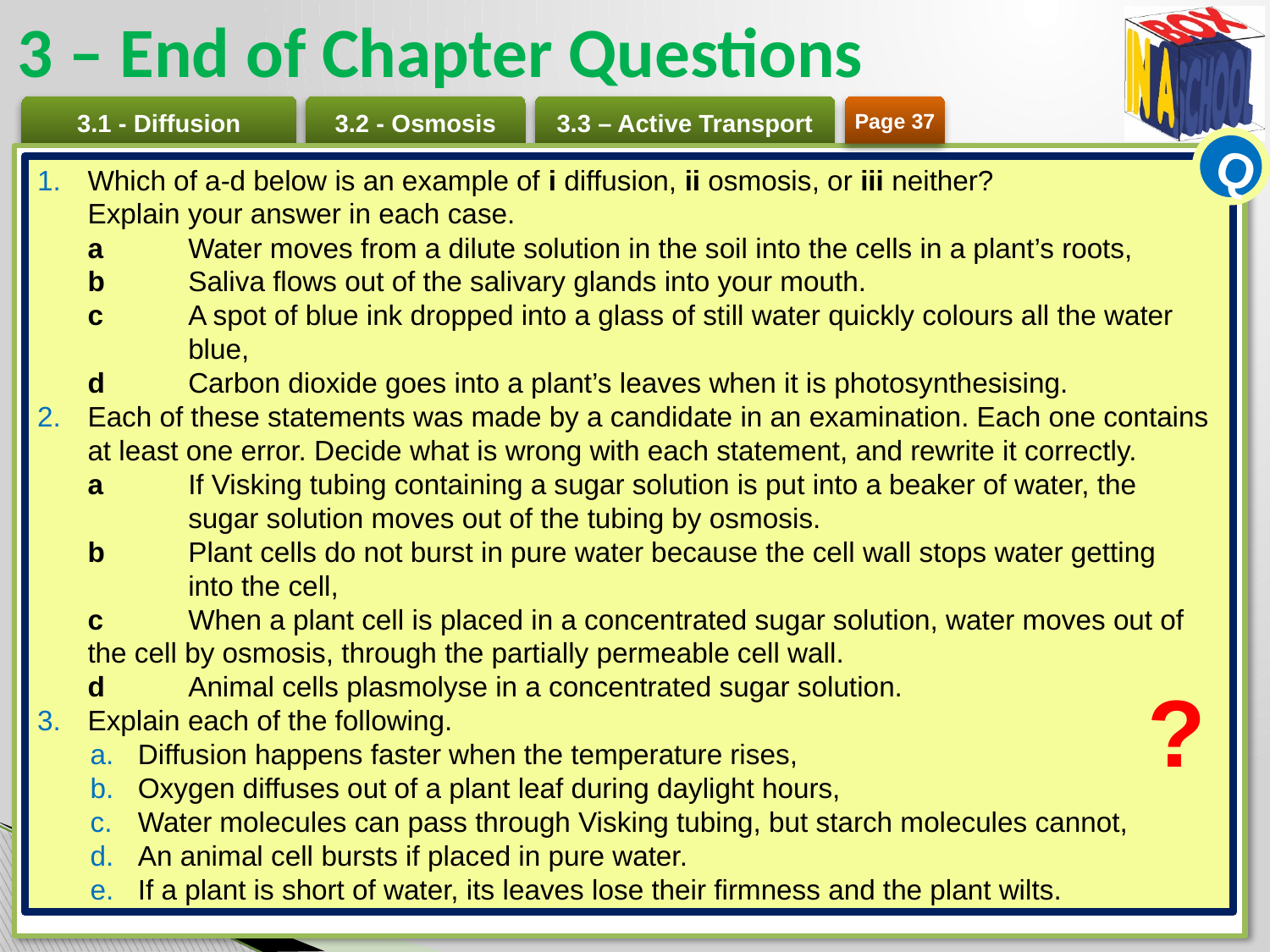

# 3 – End of Chapter Questions
Page 37
Q
Which of a-d below is an example of i diffusion, ii osmosis, or iii neither?
Explain your answer in each case.
a 	Water moves from a dilute solution in the soil into the cells in a plant’s roots,
b 	Saliva flows out of the salivary glands into your mouth.
c 	A spot of blue ink dropped into a glass of still water quickly colours all the water 	blue,
d 	Carbon dioxide goes into a plant’s leaves when it is photosynthesising.
Each of these statements was made by a candidate in an examination. Each one contains at least one error. Decide what is wrong with each statement, and rewrite it correctly.
a 	If Visking tubing containing a sugar solution is put into a beaker of water, the 	sugar solution moves out of the tubing by osmosis.
b 	Plant cells do not burst in pure water because the cell wall stops water getting 	into the cell,
c 	When a plant cell is placed in a concentrated sugar solution, water moves out of the cell by osmosis, through the partially permeable cell wall.
d 	Animal cells plasmolyse in a concentrated sugar solution.
Explain each of the following.
Diffusion happens faster when the temperature rises,
Oxygen diffuses out of a plant leaf during daylight hours,
Water molecules can pass through Visking tubing, but starch molecules cannot,
An animal cell bursts if placed in pure water.
If a plant is short of water, its leaves lose their firmness and the plant wilts.
?